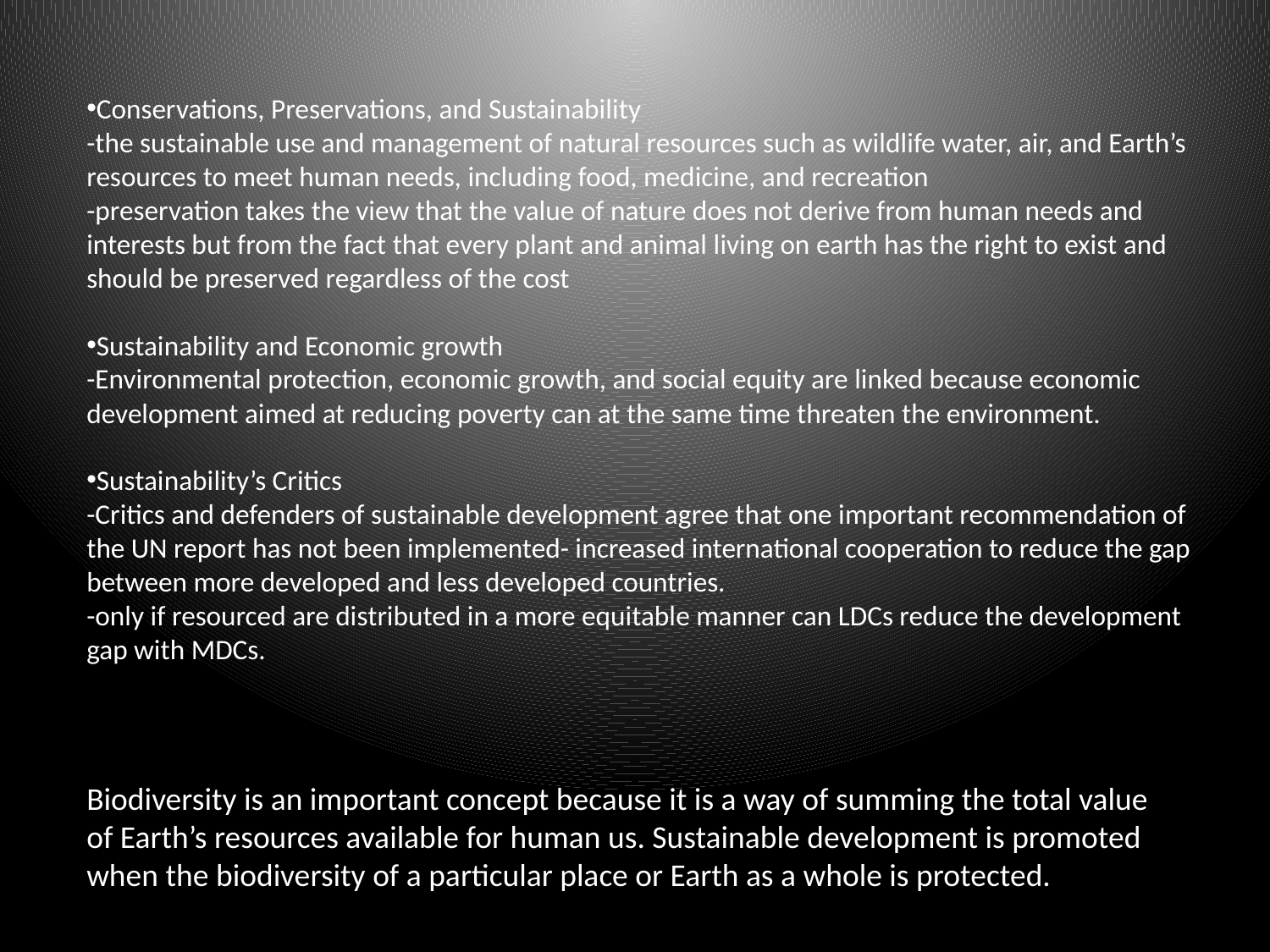

Conservations, Preservations, and Sustainability
-the sustainable use and management of natural resources such as wildlife water, air, and Earth’s resources to meet human needs, including food, medicine, and recreation
-preservation takes the view that the value of nature does not derive from human needs and interests but from the fact that every plant and animal living on earth has the right to exist and should be preserved regardless of the cost

Sustainability and Economic growth
-Environmental protection, economic growth, and social equity are linked because economic development aimed at reducing poverty can at the same time threaten the environment.

Sustainability’s Critics
-Critics and defenders of sustainable development agree that one important recommendation of the UN report has not been implemented- increased international cooperation to reduce the gap between more developed and less developed countries.
-only if resourced are distributed in a more equitable manner can LDCs reduce the development gap with MDCs.
Biodiversity is an important concept because it is a way of summing the total value of Earth’s resources available for human us. Sustainable development is promoted when the biodiversity of a particular place or Earth as a whole is protected.